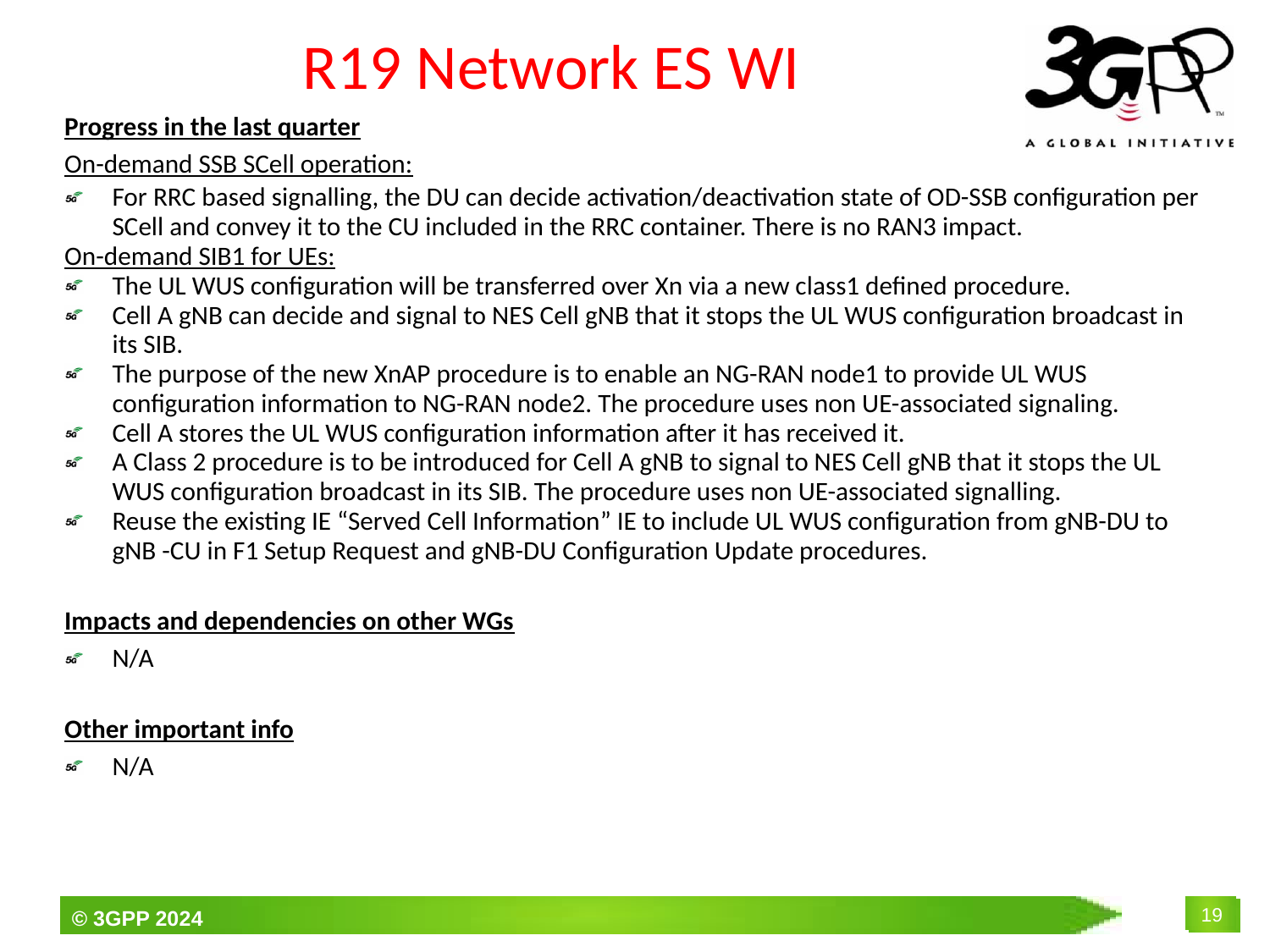

R19 Network ES WI
Progress in the last quarter
On-demand SSB SCell operation:
For RRC based signalling, the DU can decide activation/deactivation state of OD-SSB configuration per SCell and convey it to the CU included in the RRC container. There is no RAN3 impact.
On-demand SIB1 for UEs:
The UL WUS configuration will be transferred over Xn via a new class1 defined procedure.
Cell A gNB can decide and signal to NES Cell gNB that it stops the UL WUS configuration broadcast in its SIB.
The purpose of the new XnAP procedure is to enable an NG-RAN node1 to provide UL WUS configuration information to NG-RAN node2. The procedure uses non UE-associated signaling.
Cell A stores the UL WUS configuration information after it has received it.
A Class 2 procedure is to be introduced for Cell A gNB to signal to NES Cell gNB that it stops the UL WUS configuration broadcast in its SIB. The procedure uses non UE-associated signalling.
Reuse the existing IE “Served Cell Information” IE to include UL WUS configuration from gNB-DU to gNB -CU in F1 Setup Request and gNB-DU Configuration Update procedures.

Impacts and dependencies on other WGs
N/A

Other important info
N/A

19